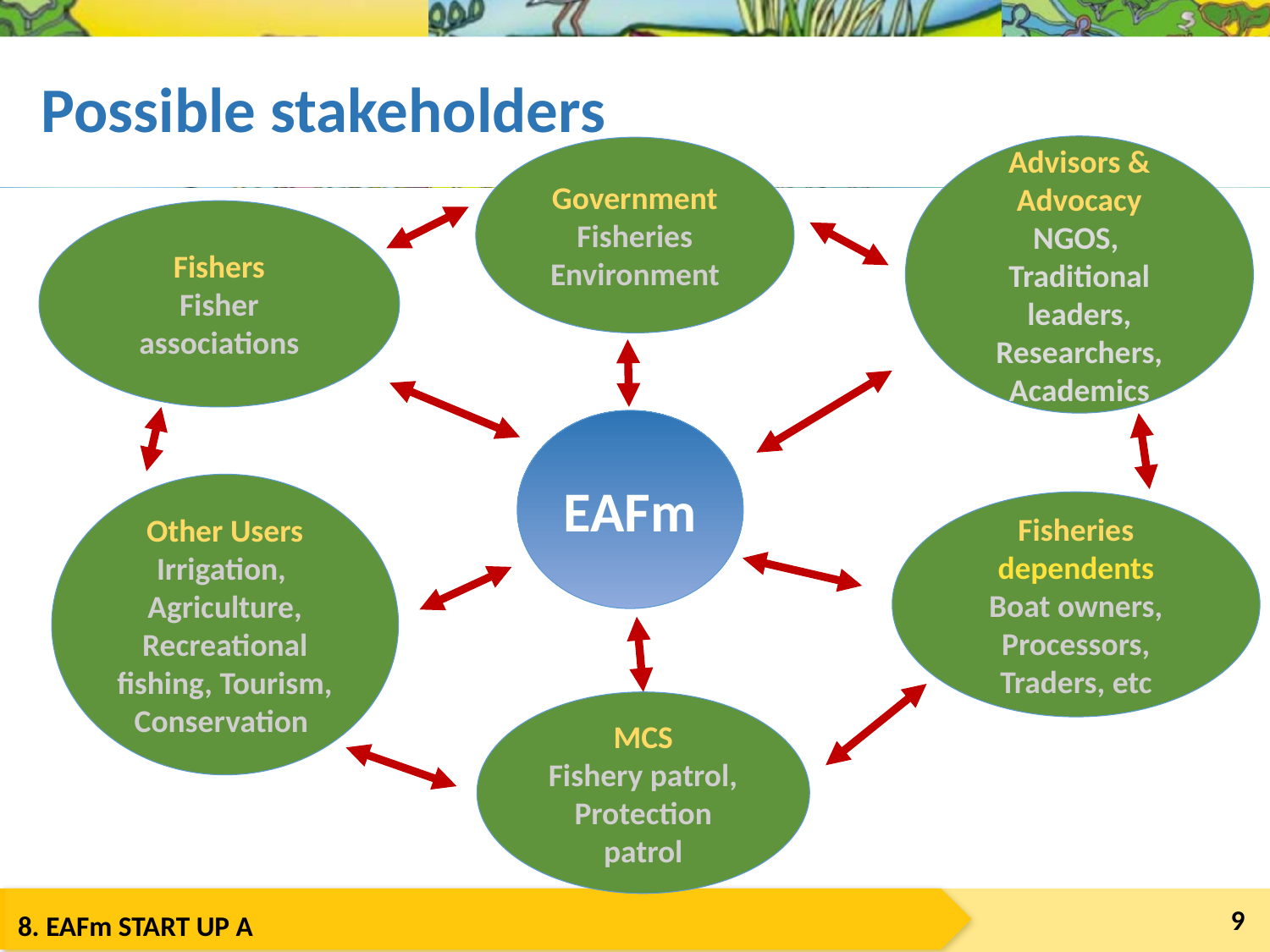

# Possible stakeholders
Advisors & Advocacy
NGOS,
Traditional leaders,
Researchers, Academics
Government
Fisheries
Environment
Fishers
Fisher associations
EAFm
Other Users
Irrigation,  Agriculture, Recreational fishing, Tourism, Conservation
Fisheries dependents
Boat owners, Processors, Traders, etc
MCS
Fishery patrol, Protection patrol
9